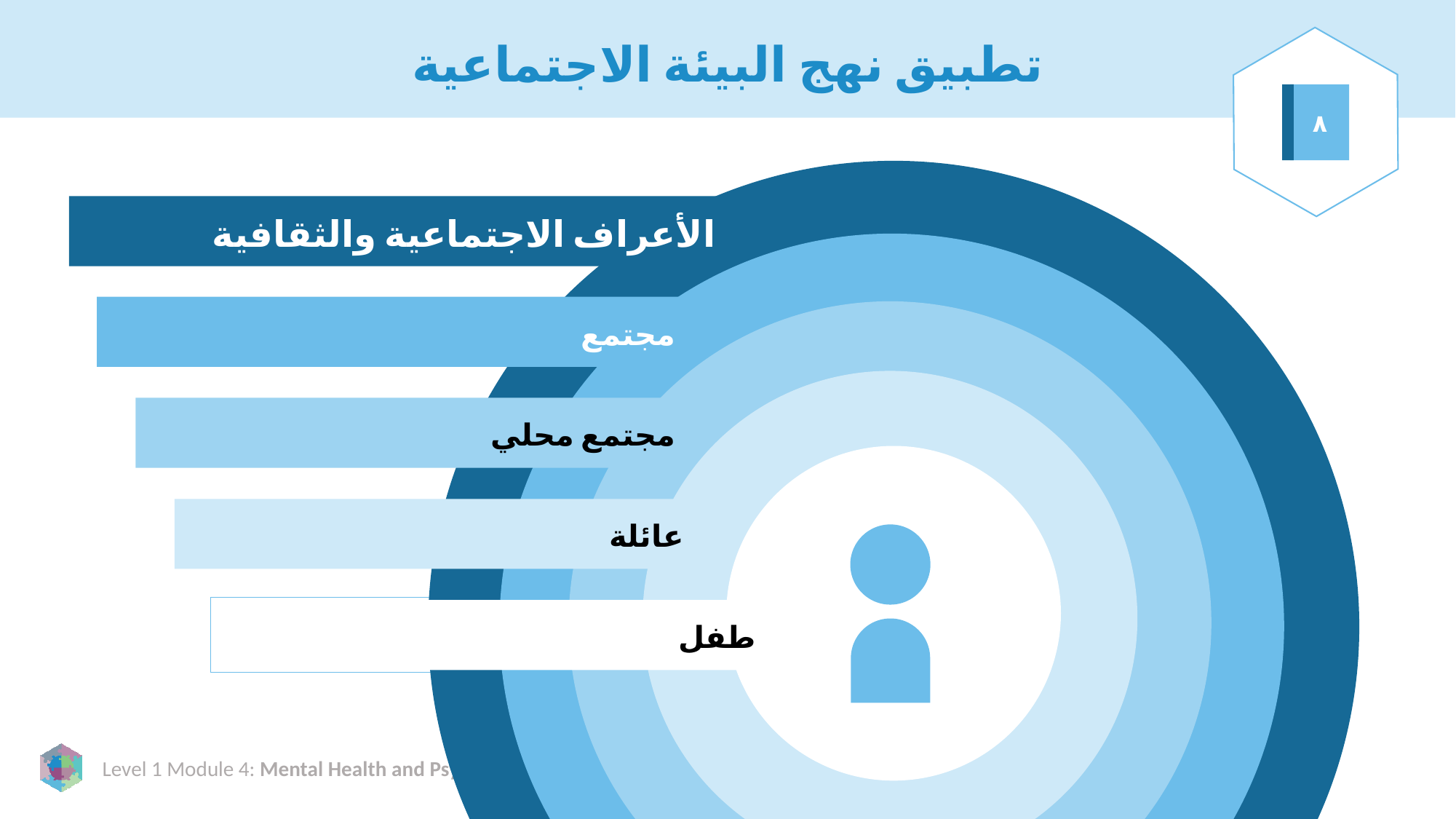

# تطبيق نهج البيئة الاجتماعية

٨

الأعراف الاجتماعية والثقافية
مجتمع
مجتمع محلي
عائلة
طفل
طفل